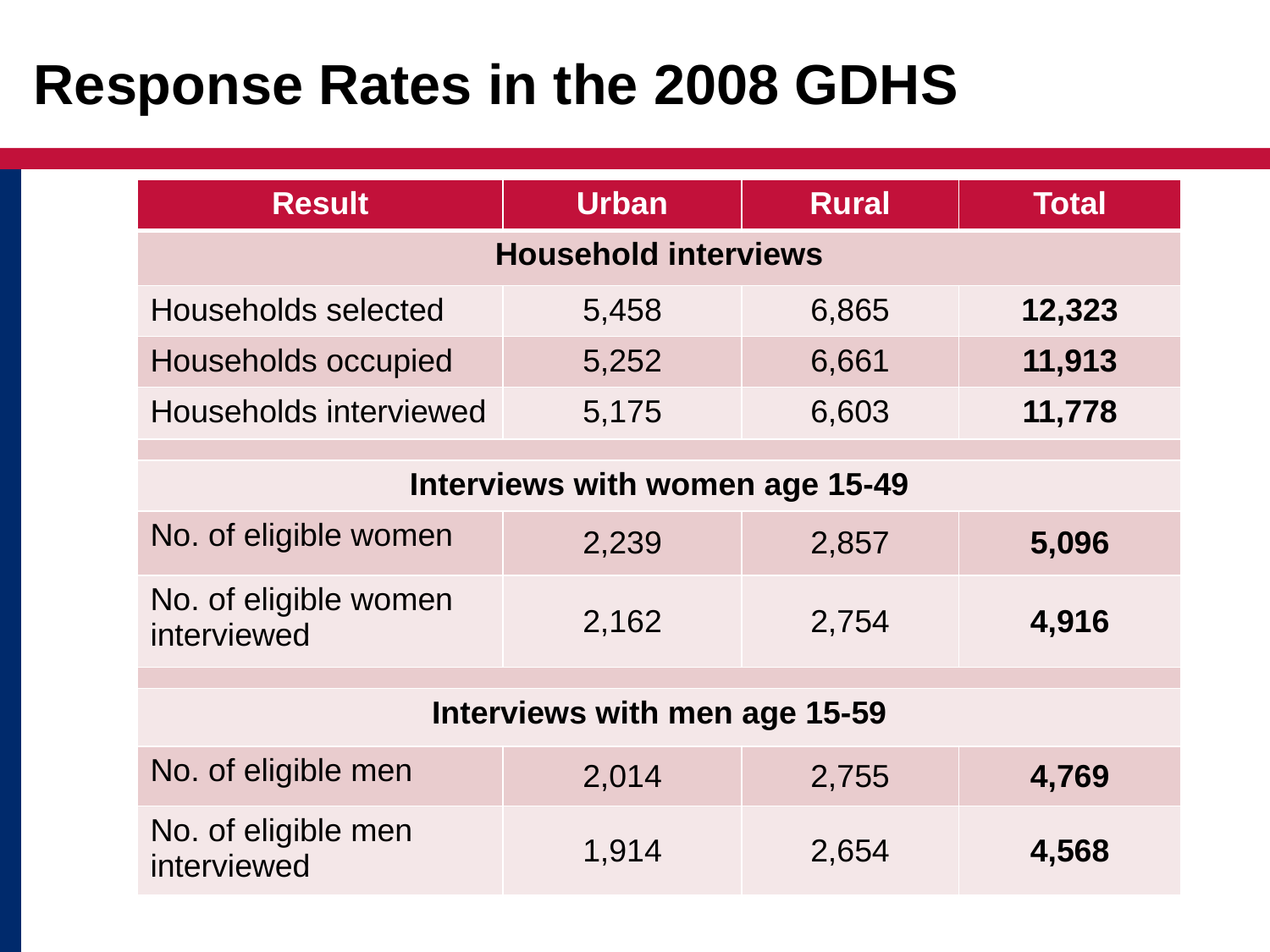

Response Rates in the 2008 GDHS
| Result | Urban | Rural | Total |
| --- | --- | --- | --- |
| Household interviews |  |  |  |
| Households selected | 5,458 | 6,865 | 12,323 |
| Households occupied | 5,252 | 6,661 | 11,913 |
| Households interviewed | 5,175 | 6,603 | 11,778 |
|  |  |  |  |
| Interviews with women age 15-49 |  |  |  |
| No. of eligible women | 2,239 | 2,857 | 5,096 |
| No. of eligible women interviewed | 2,162 | 2,754 | 4,916 |
|  |  |  |  |
| Interviews with men age 15-59 |  |  |  |
| No. of eligible men | 2,014 | 2,755 | 4,769 |
| No. of eligible men interviewed | 1,914 | 2,654 | 4,568 |